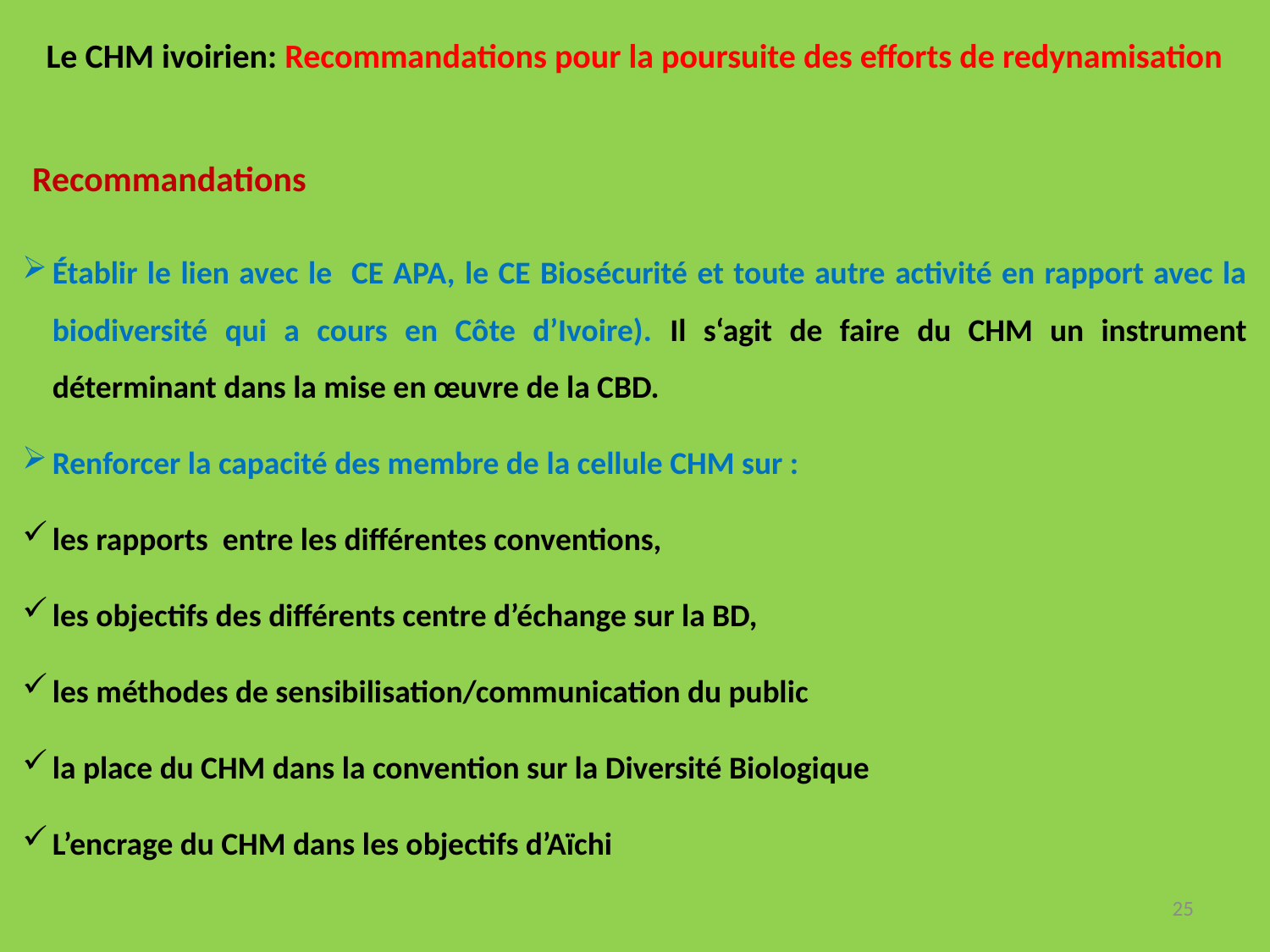

Le CHM ivoirien: Recommandations pour la poursuite des efforts de redynamisation
Recommandations
Établir le lien avec le  CE APA, le CE Biosécurité et toute autre activité en rapport avec la biodiversité qui a cours en Côte d’Ivoire). Il s‘agit de faire du CHM un instrument déterminant dans la mise en œuvre de la CBD.
Renforcer la capacité des membre de la cellule CHM sur :
les rapports  entre les différentes conventions,
les objectifs des différents centre d’échange sur la BD,
les méthodes de sensibilisation/communication du public
la place du CHM dans la convention sur la Diversité Biologique
L’encrage du CHM dans les objectifs d’Aïchi
25